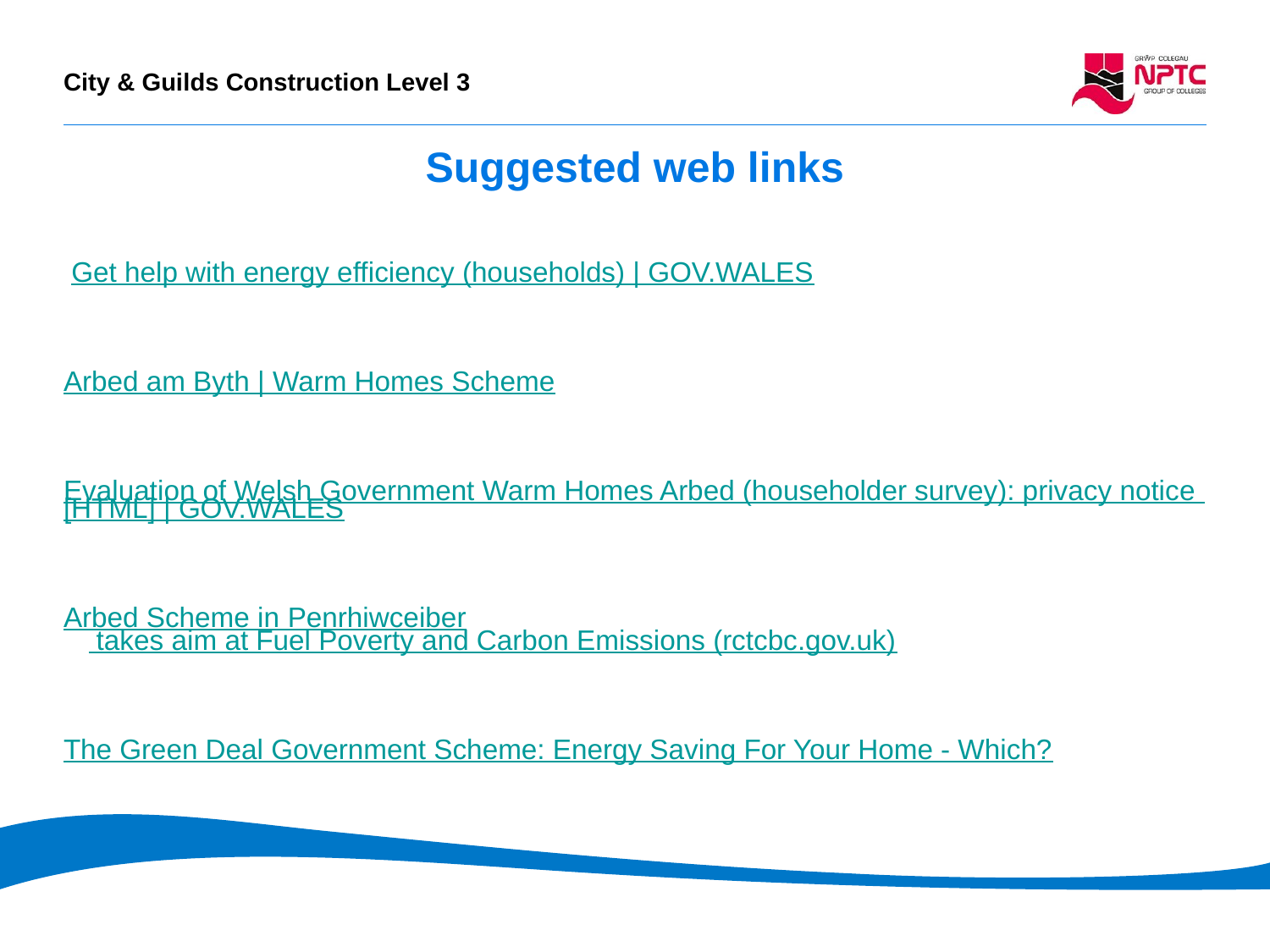

# Suggested web links

 Get help with energy efficiency (households) | GOV.WALES

Arbed am Byth | Warm Homes Scheme

Evaluation of Welsh Government Warm Homes Arbed (householder survey): privacy notice [HTML] | GOV.WALES

Arbed Scheme in Penrhiwceiber takes aim at Fuel Poverty and Carbon Emissions (rctcbc.gov.uk)

The Green Deal Government Scheme: Energy Saving For Your Home - Which?